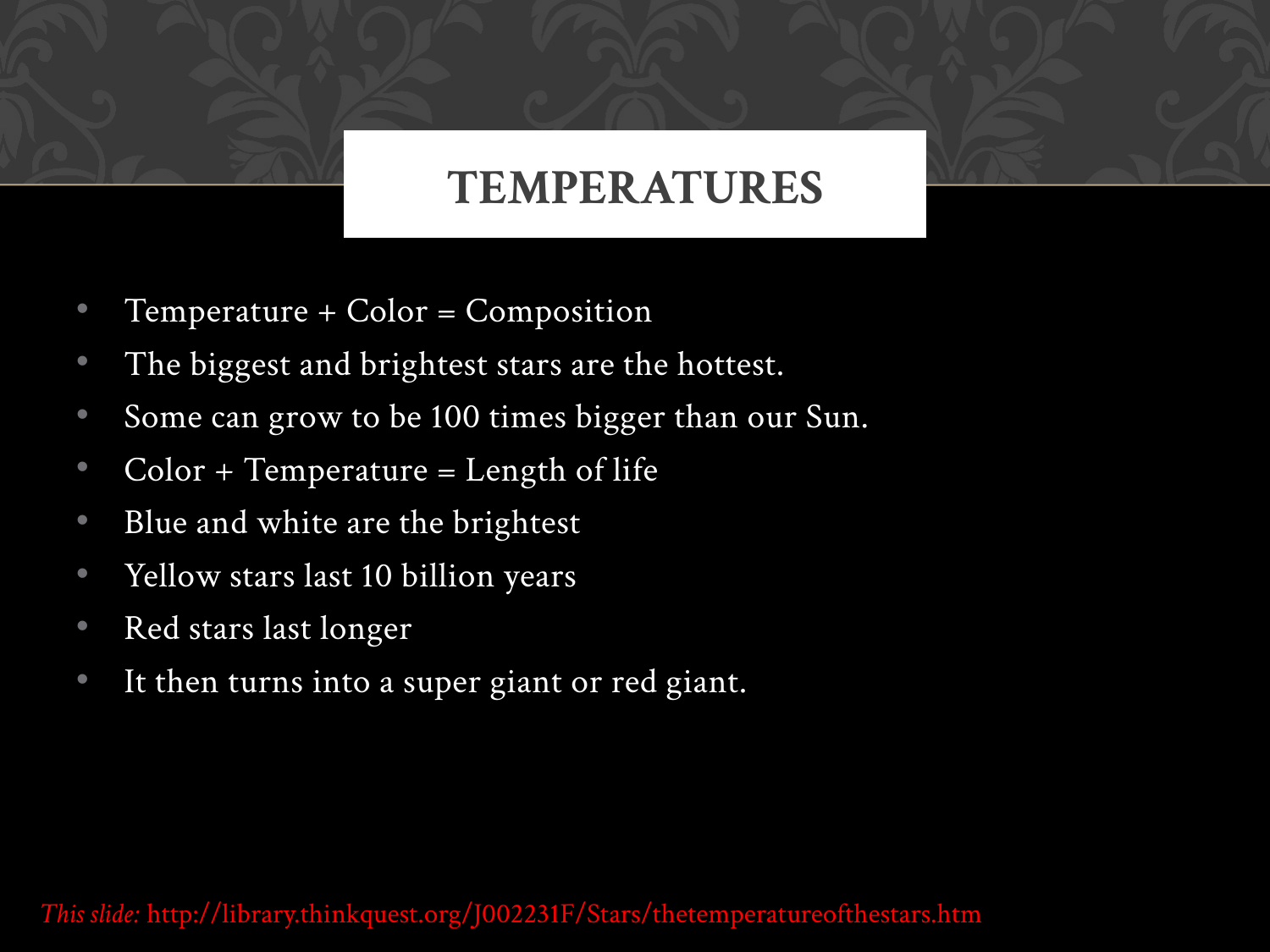

# Temperatures
Temperature + Color = Composition
The biggest and brightest stars are the hottest.
Some can grow to be 100 times bigger than our Sun.
Color + Temperature = Length of life
Blue and white are the brightest
Yellow stars last 10 billion years
Red stars last longer
It then turns into a super giant or red giant.

This slide: http://library.thinkquest.org/J002231F/Stars/thetemperatureofthestars.htm